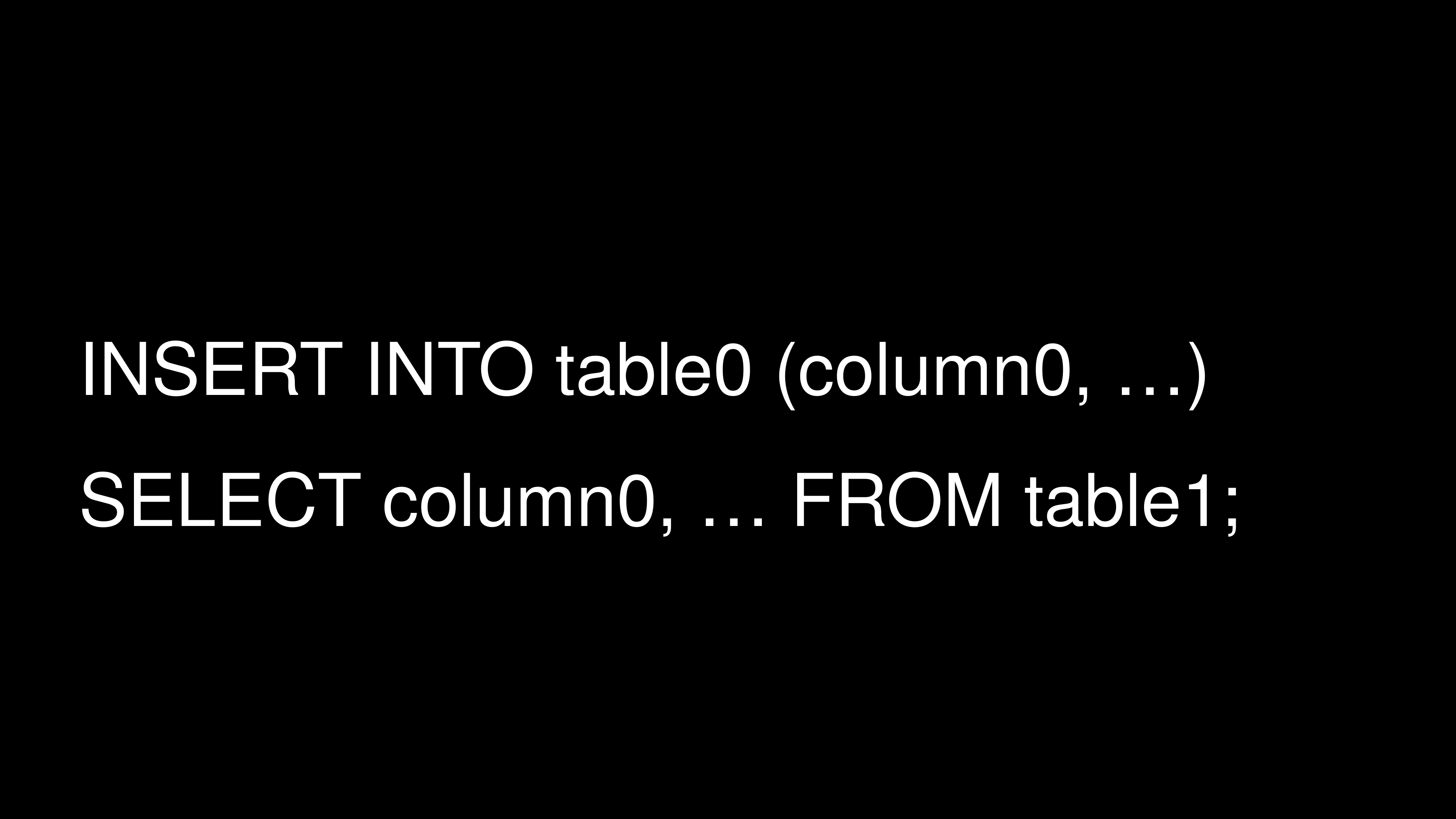

INSERT INTO table0 (column0, …)
SELECT column0, … FROM table1;